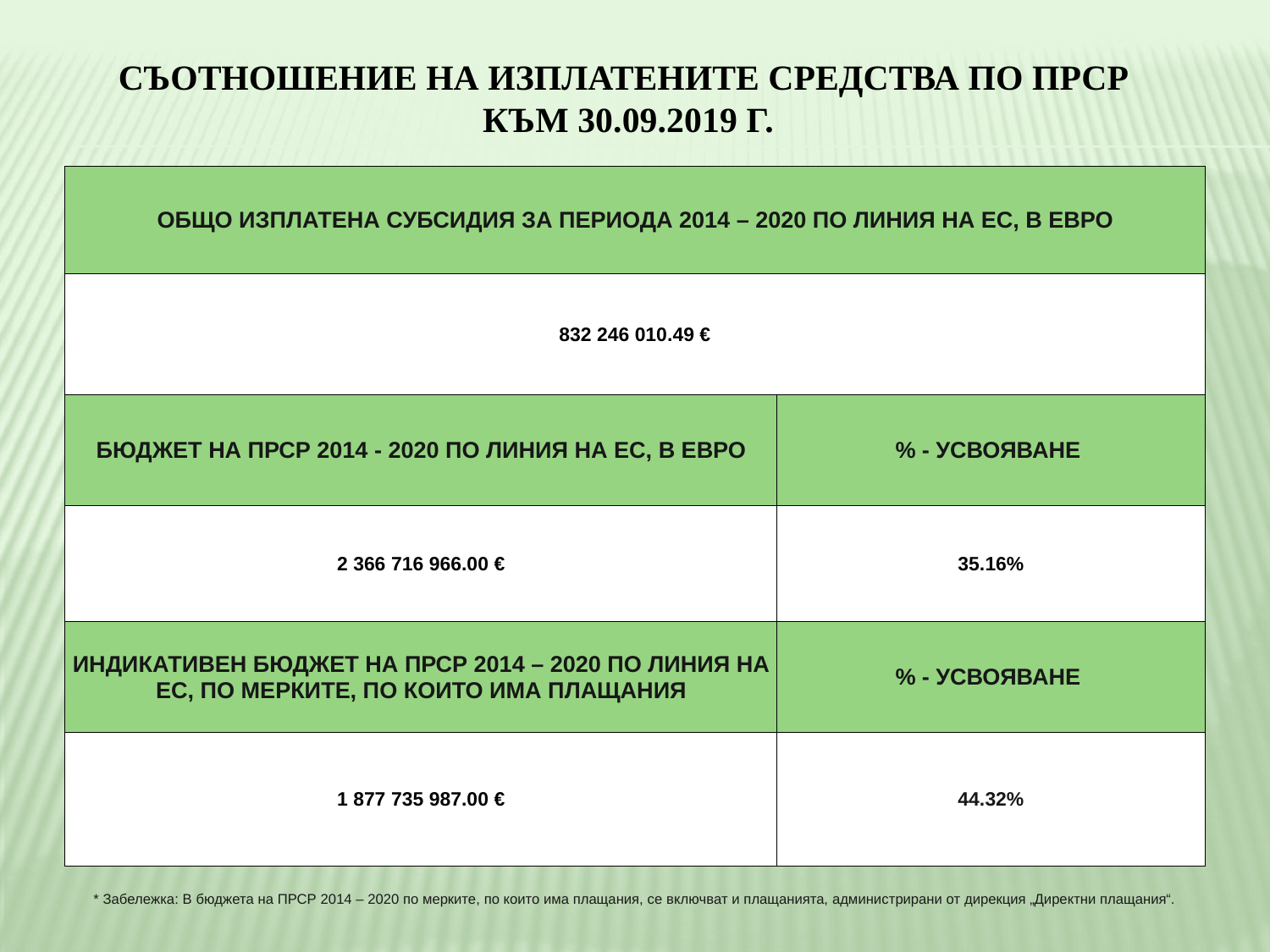

СЪОТНОШЕНИЕ НА ИЗПЛАТЕНИТЕ СРЕДСТВА ПО ПРСР
КЪМ 30.09.2019 Г.
| ОБЩО ИЗПЛАТЕНА СУБСИДИЯ ЗА ПЕРИОДА 2014 – 2020 ПО ЛИНИЯ НА ЕС, В ЕВРО |  |
| --- | --- |
| 832 246 010.49 € |  |
| БЮДЖЕТ НА ПРСР 2014 - 2020 ПО ЛИНИЯ НА ЕС, В ЕВРО | % - УСВОЯВАНЕ |
| 2 366 716 966.00 € | 35.16% |
| ИНДИКАТИВЕН БЮДЖЕТ НА ПРСР 2014 – 2020 ПО ЛИНИЯ НА ЕС, ПО МЕРКИТЕ, ПО КОИТО ИМА ПЛАЩАНИЯ | % - УСВОЯВАНЕ |
| 1 877 735 987.00 € | 44.32% |
* Забележка: В бюджета на ПРСР 2014 – 2020 по мерките, по които има плащания, се включват и плащанията, администрирани от дирекция „Директни плащания“.